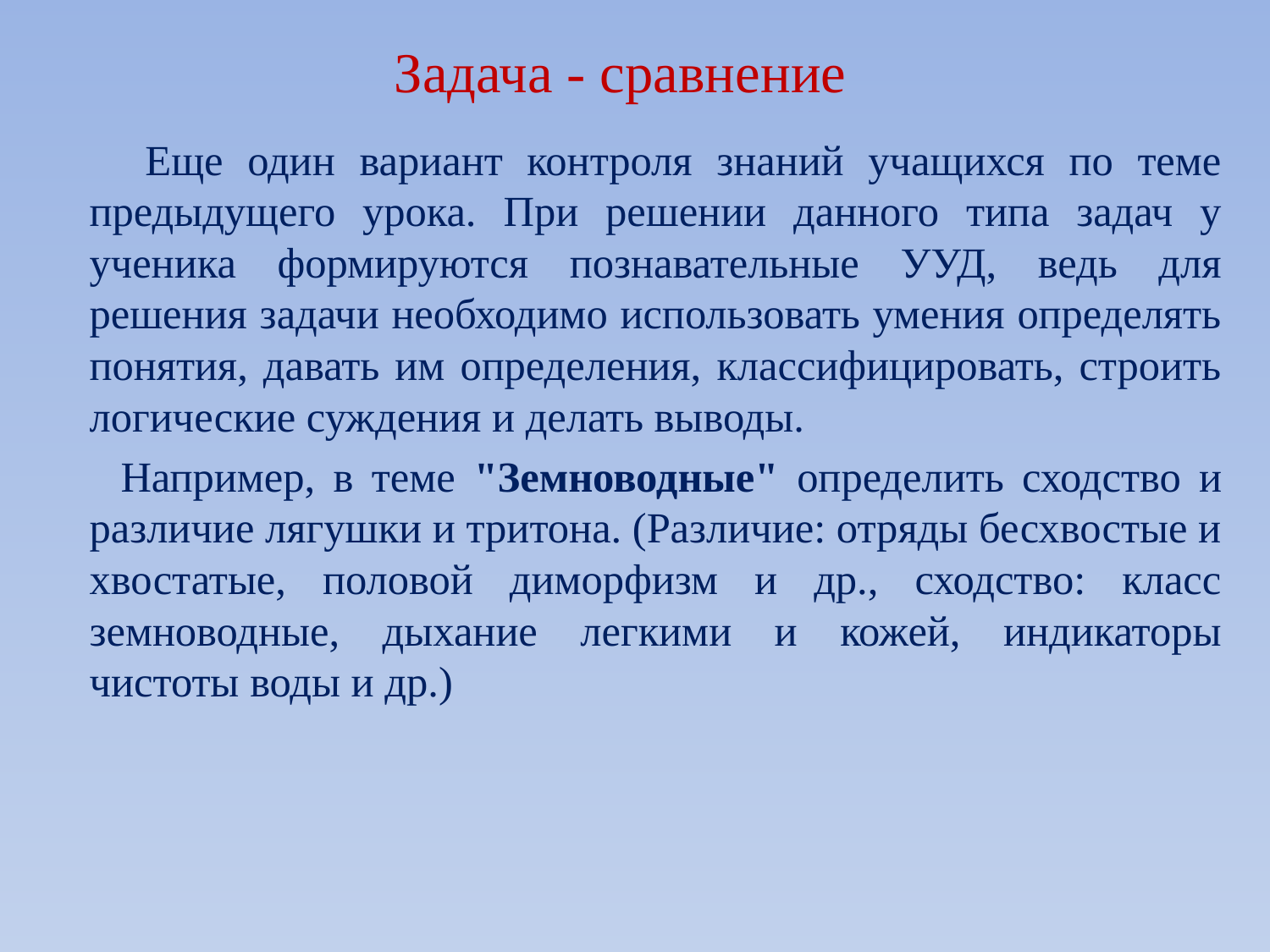

# Задача - сравнение
    Еще один вариант контроля знаний учащихся по теме предыдущего урока. При решении данного типа задач у ученика формируются познавательные УУД, ведь для решения задачи необходимо использовать умения определять понятия, давать им определения, классифицировать, строить логические суждения и делать выводы.
    Например, в теме "Земноводные" определить сходство и различие лягушки и тритона. (Различие: отряды бесхвостые и хвостатые, половой диморфизм и др., сходство: класс земноводные, дыхание легкими и кожей, индикаторы чистоты воды и др.)